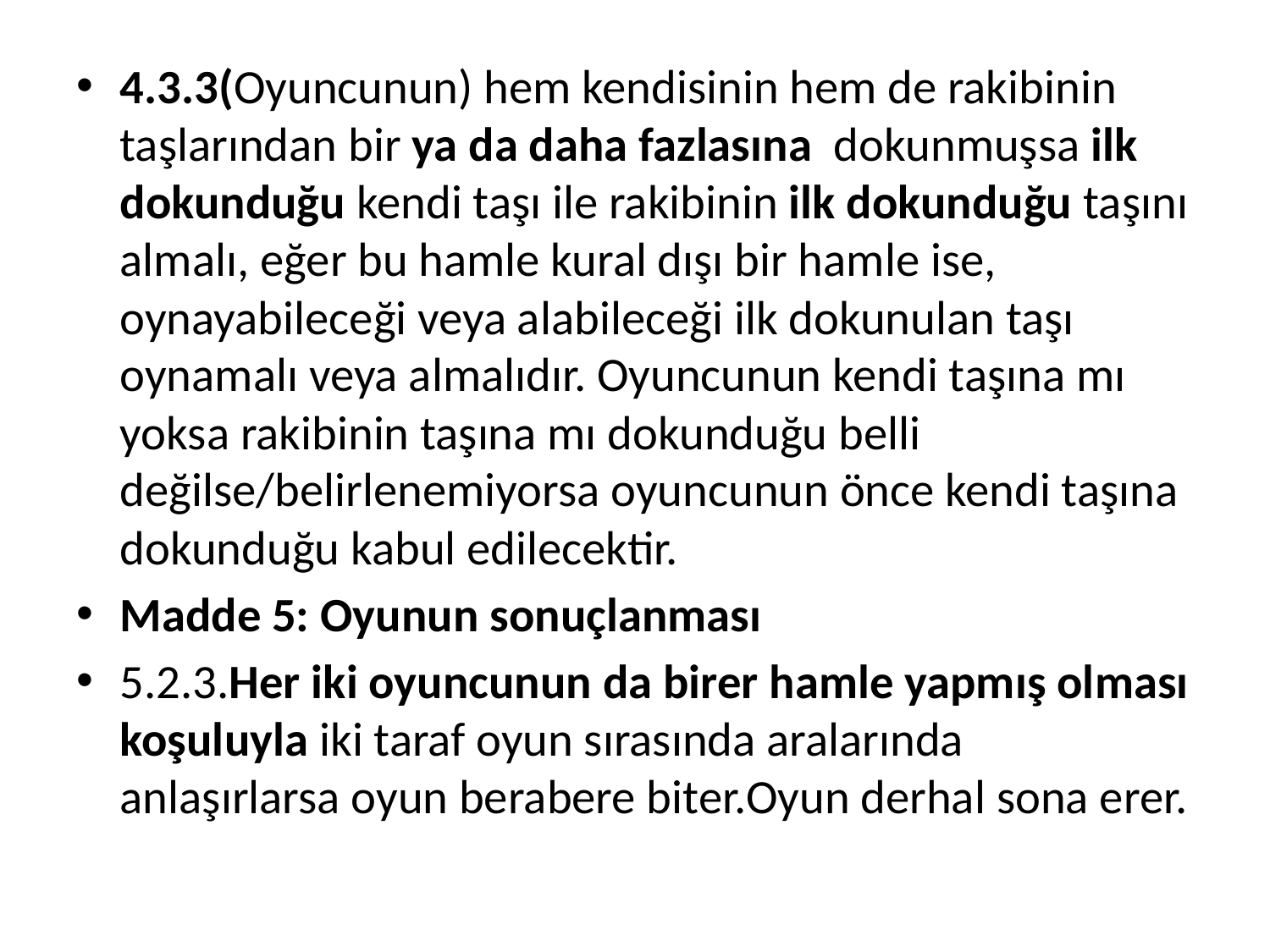

4.3.3(Oyuncunun) hem kendisinin hem de rakibinin taşlarından bir ya da daha fazlasına  dokunmuşsa ilk dokunduğu kendi taşı ile rakibinin ilk dokunduğu taşını almalı, eğer bu hamle kural dışı bir hamle ise, oynayabileceği veya alabileceği ilk dokunulan taşı oynamalı veya almalıdır. Oyuncunun kendi taşına mı yoksa rakibinin taşına mı dokunduğu belli değilse/belirlenemiyorsa oyuncunun önce kendi taşına dokunduğu kabul edilecektir.
Madde 5: Oyunun sonuçlanması
5.2.3.Her iki oyuncunun da birer hamle yapmış olması koşuluyla iki taraf oyun sırasında aralarında anlaşırlarsa oyun berabere biter.Oyun derhal sona erer.